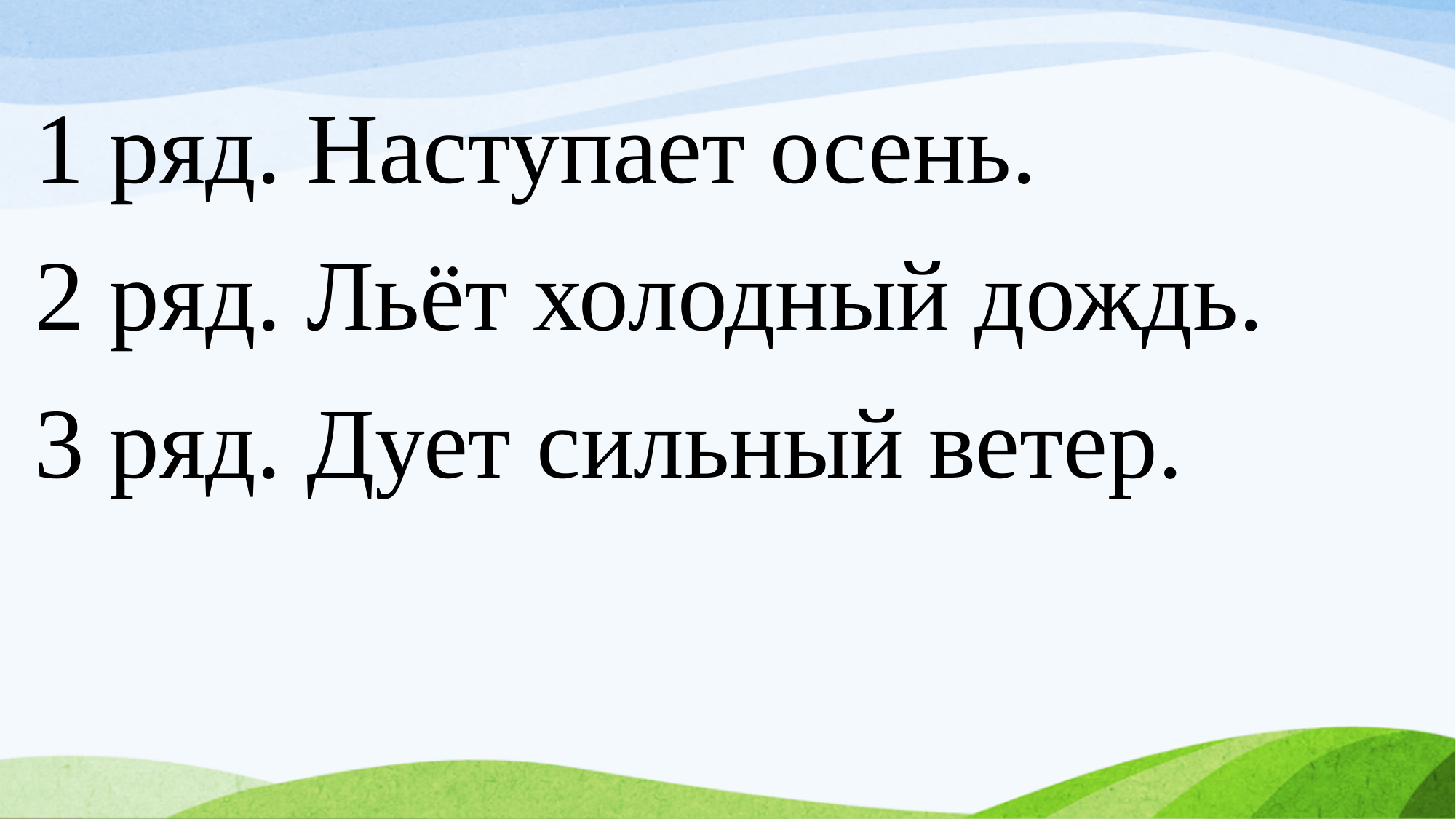

1 ряд. Наступает осень.
2 ряд. Льёт холодный дождь.
3 ряд. Дует сильный ветер.